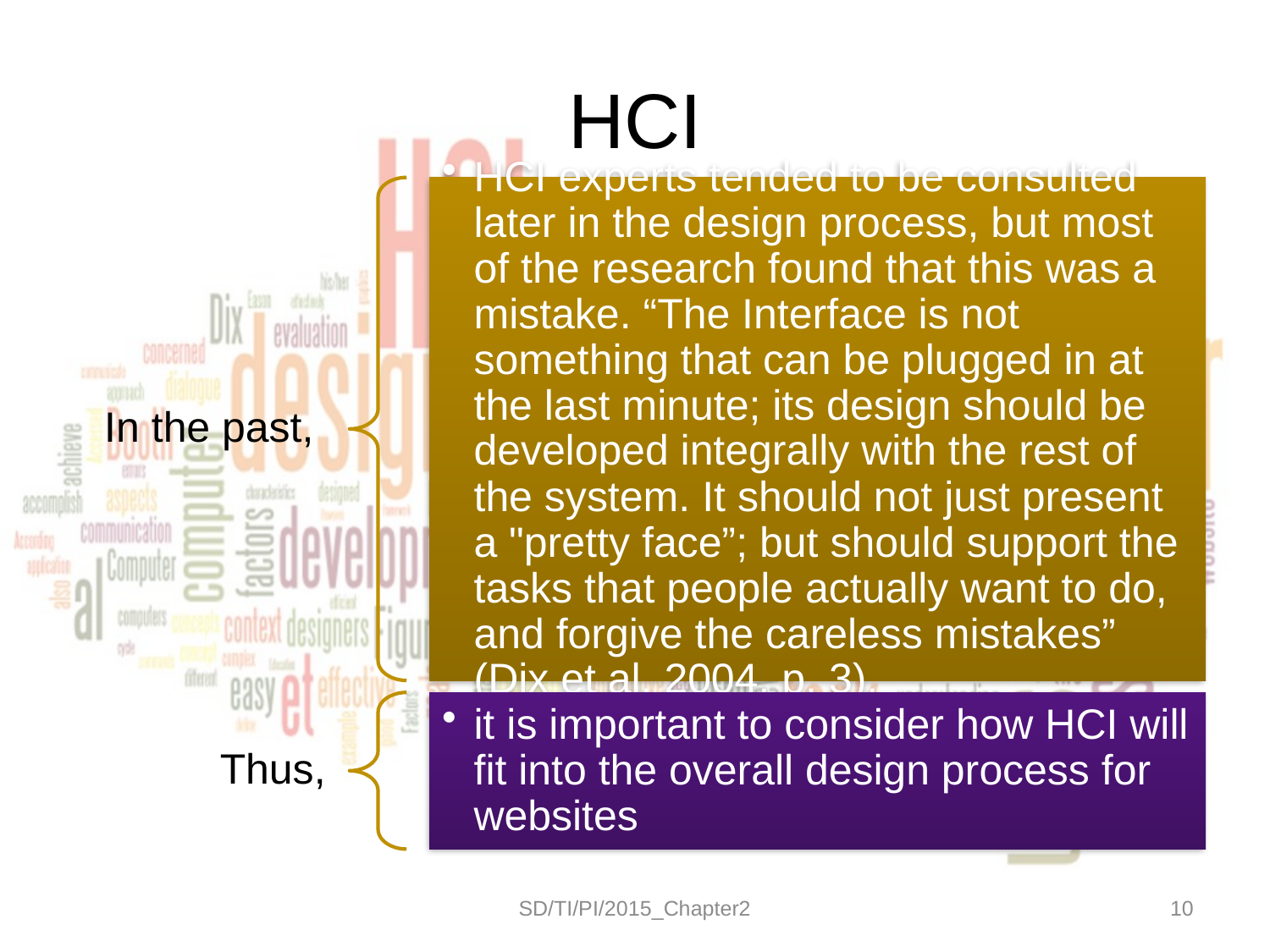

# HCI
In the past,
HCI experts tended to be consulted later in the design process, but most of the research found that this was a mistake. “The Interface is not something that can be plugged in at the last minute; its design should be developed integrally with the rest of the system. It should not just present a "pretty face”; but should support the tasks that people actually want to do, and forgive the careless mistakes” (Dix et al. 2004, p. 3).
Thus,
it is important to consider how HCI will fit into the overall design process for websites
SD/TI/PI/2015_Chapter2
10